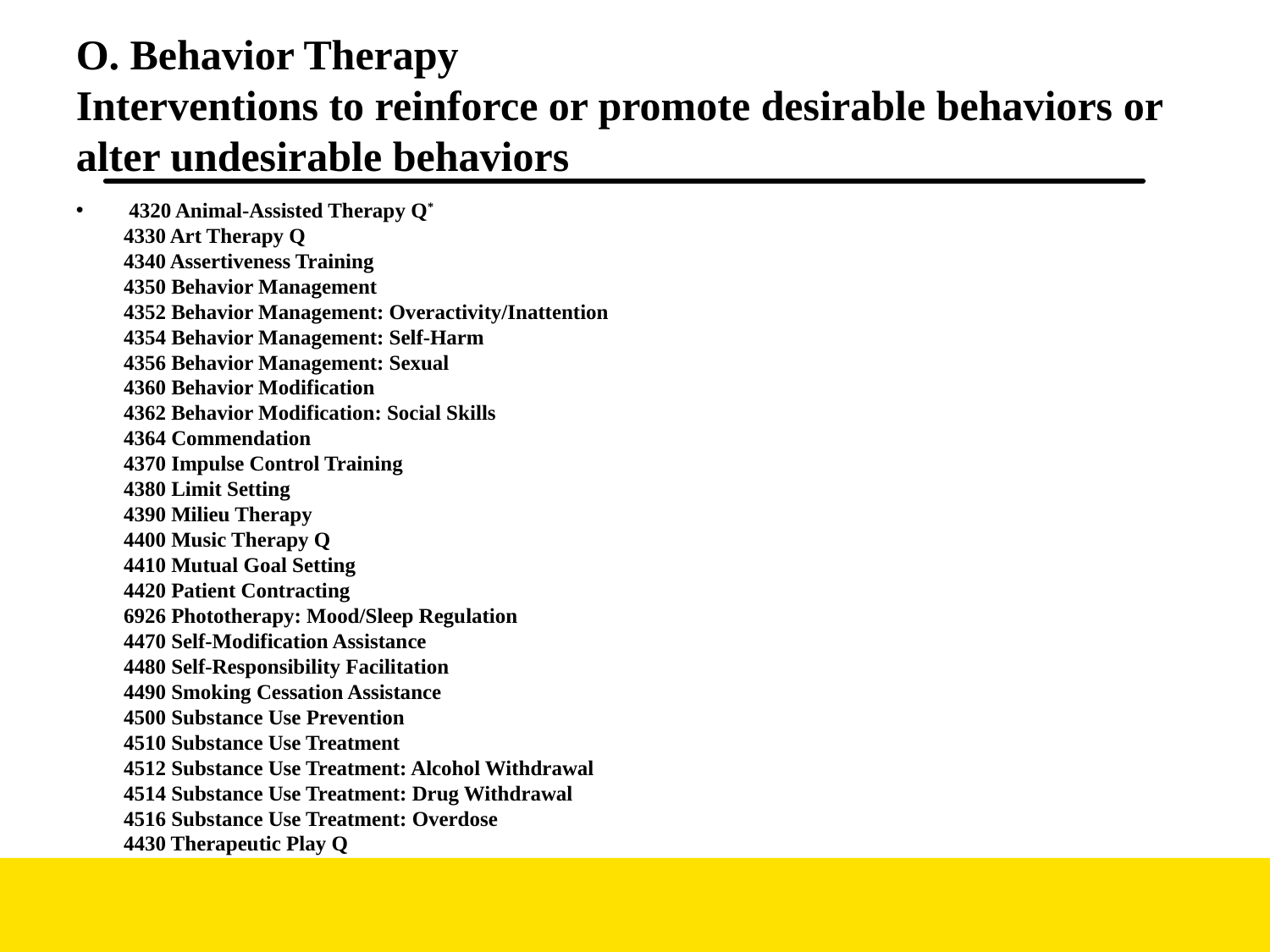

# O. Behavior Therapy Interventions to reinforce or promote desirable behaviors or alter undesirable behaviors
 4320 Animal-Assisted Therapy Q*
4330 Art Therapy Q
4340 Assertiveness Training
4350 Behavior Management
4352 Behavior Management: Overactivity/Inattention
4354 Behavior Management: Self-Harm
4356 Behavior Management: Sexual
4360 Behavior Modification
4362 Behavior Modification: Social Skills
4364 Commendation
4370 Impulse Control Training
4380 Limit Setting
4390 Milieu Therapy
4400 Music Therapy Q
4410 Mutual Goal Setting
4420 Patient Contracting
6926 Phototherapy: Mood/Sleep Regulation
4470 Self-Modification Assistance
4480 Self-Responsibility Facilitation
4490 Smoking Cessation Assistance
4500 Substance Use Prevention
4510 Substance Use Treatment
4512 Substance Use Treatment: Alcohol Withdrawal
4514 Substance Use Treatment: Drug Withdrawal
4516 Substance Use Treatment: Overdose
4430 Therapeutic Play Q